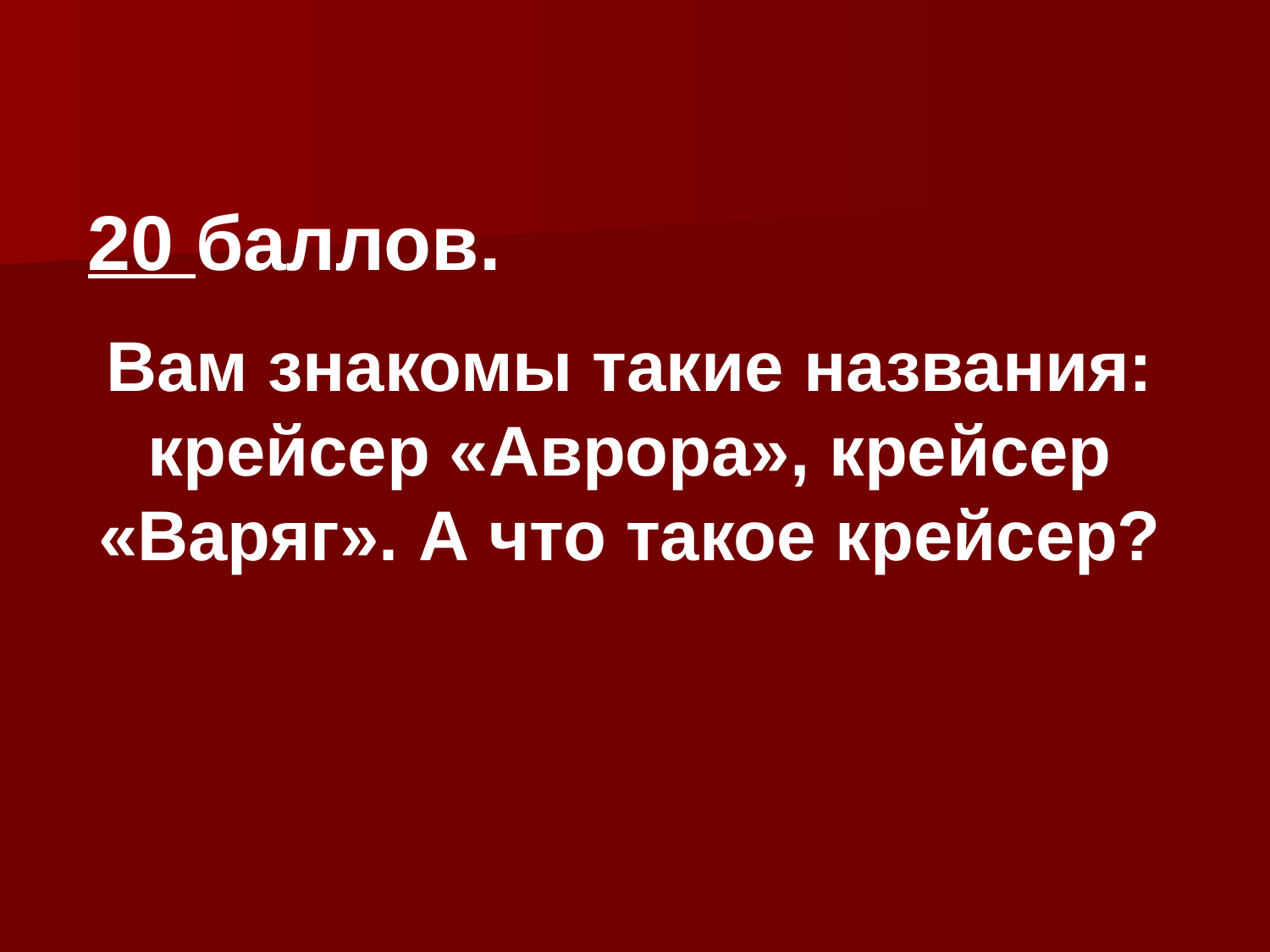

20 баллов.
Вам знакомы такие названия: крейсер «Аврора», крейсер «Варяг». А что такое крейсер?